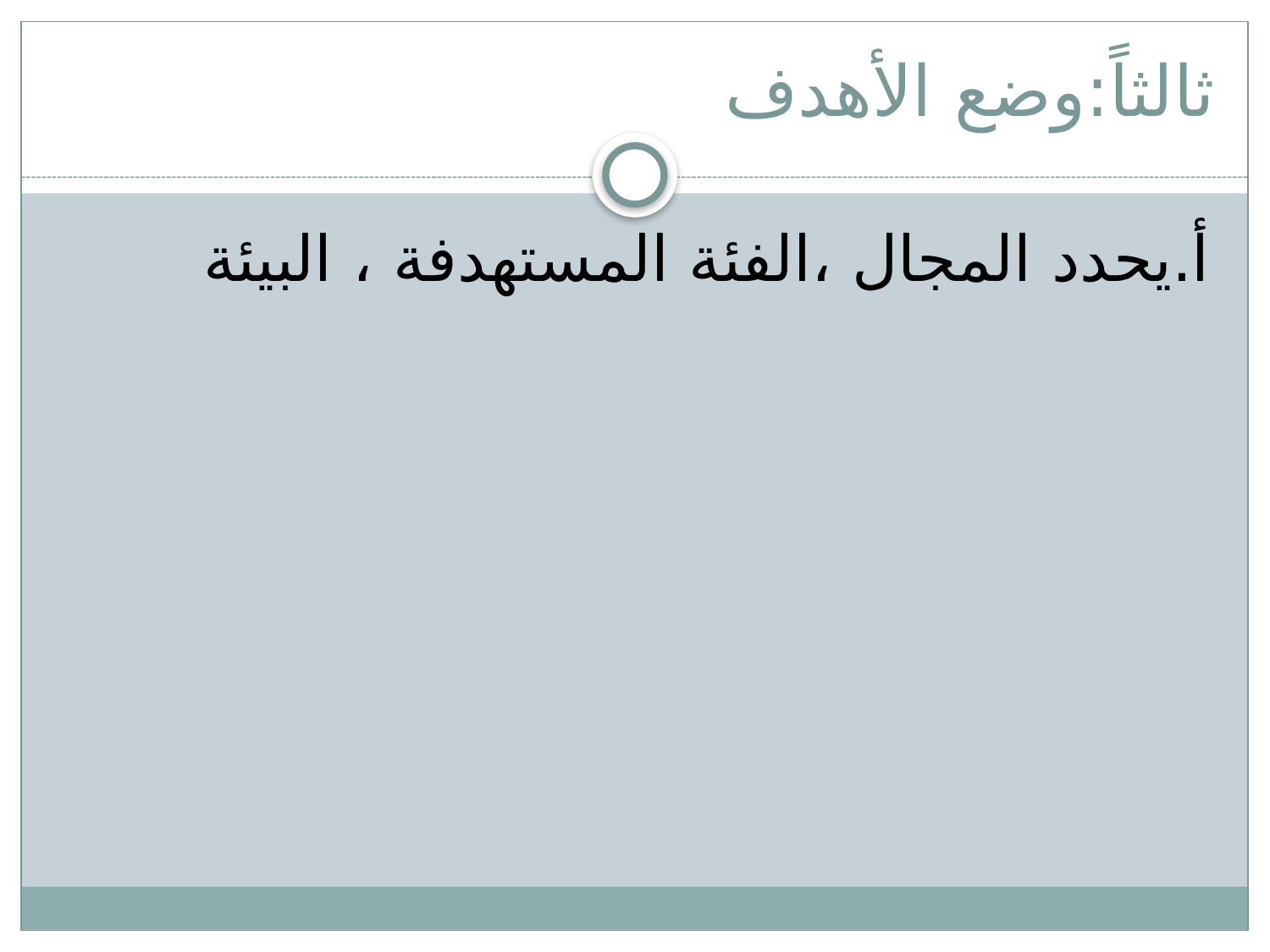

# ثالثاً:وضع الأهدف
أ.يحدد المجال ،الفئة المستهدفة ، البيئة